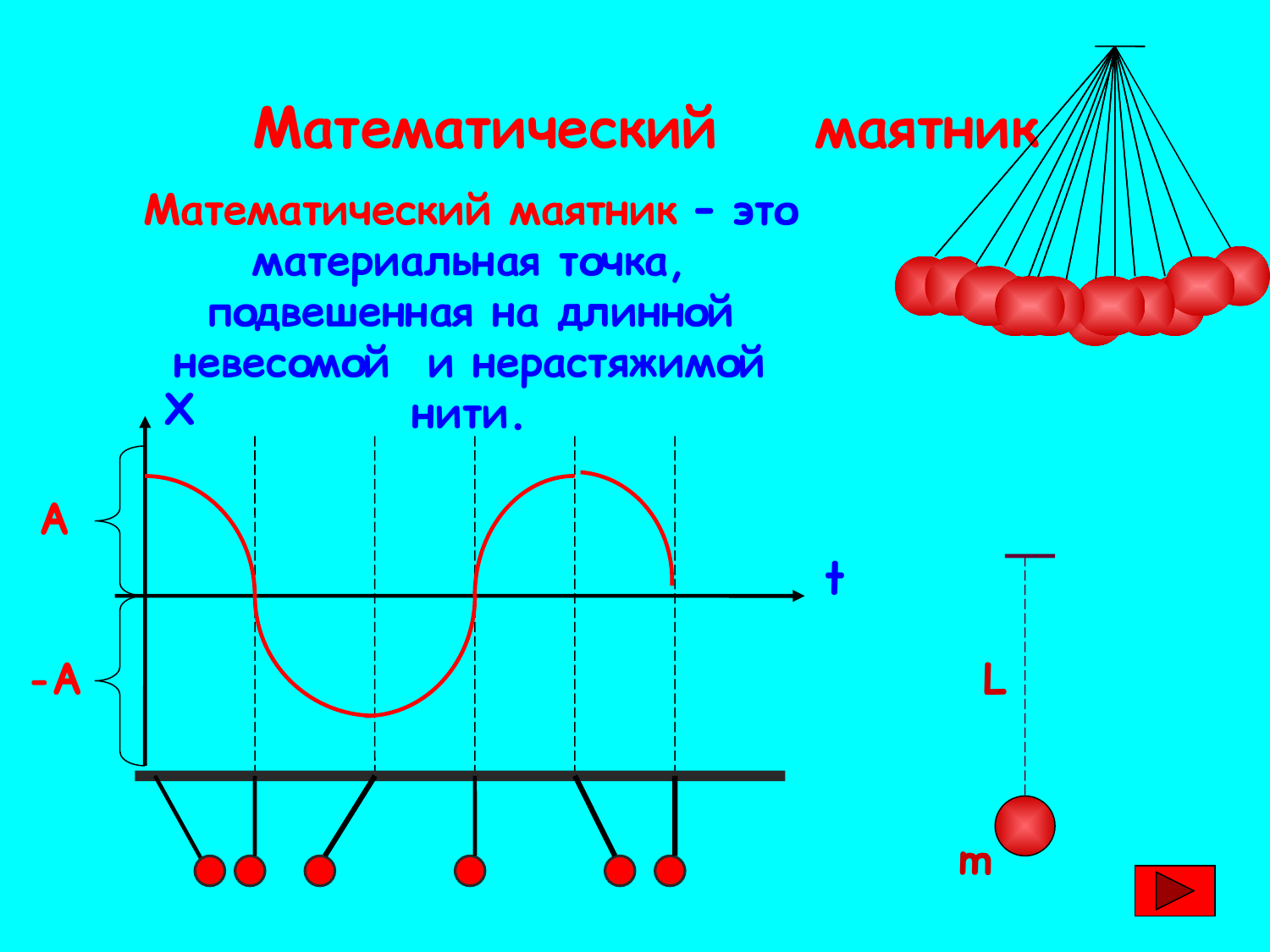

# Математический    маятник

Математический маятник – это материальная точка, подвешенная на длинной невесомой  и нерастяжимой нити.

Х

t

А
-А

L

m